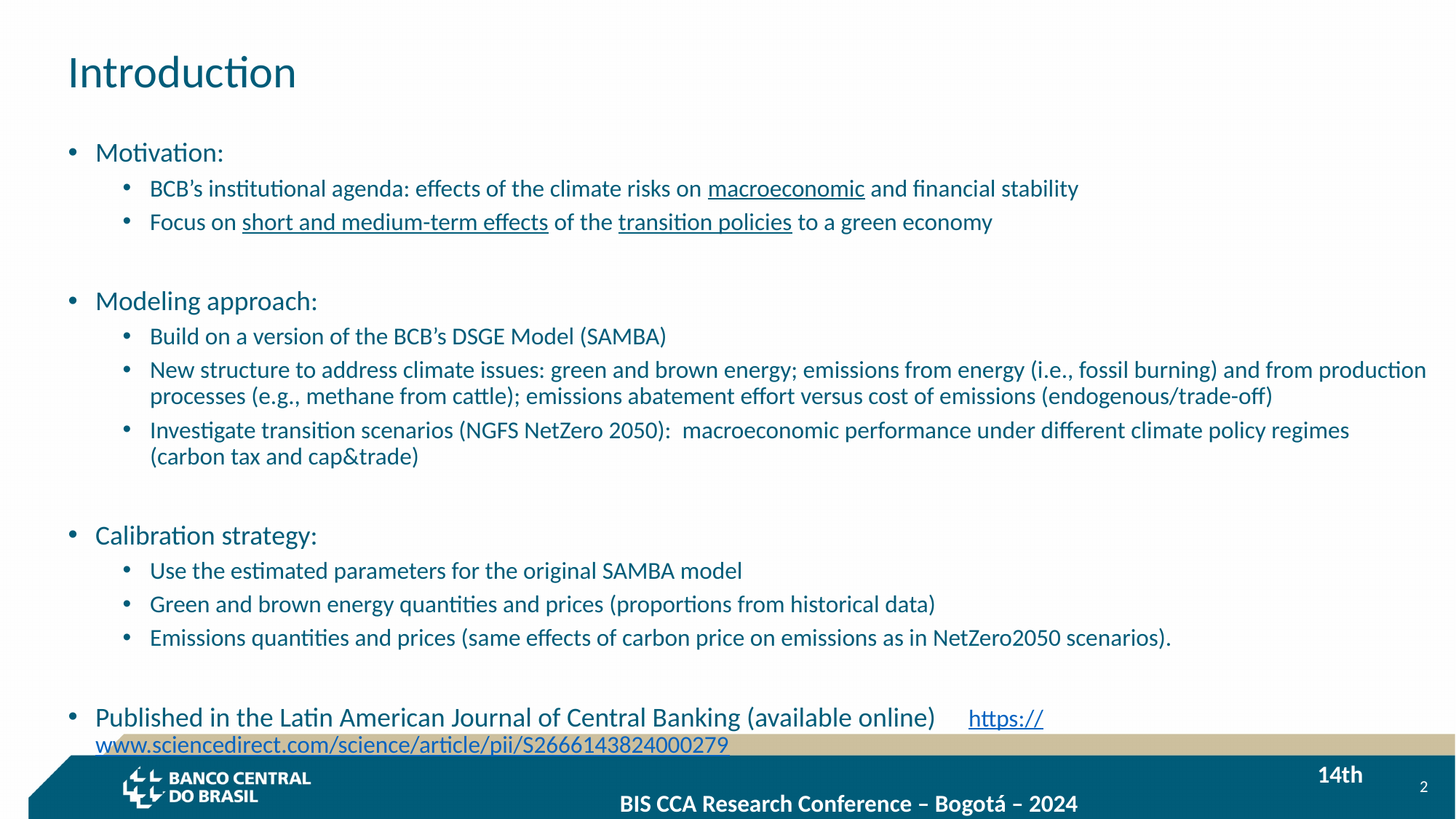

# Introduction
Motivation:
BCB’s institutional agenda: effects of the climate risks on macroeconomic and financial stability
Focus on short and medium-term effects of the transition policies to a green economy

Modeling approach:
Build on a version of the BCB’s DSGE Model (SAMBA)
New structure to address climate issues: green and brown energy; emissions from energy (i.e., fossil burning) and from production processes (e.g., methane from cattle); emissions abatement effort versus cost of emissions (endogenous/trade-off)
Investigate transition scenarios (NGFS NetZero 2050):  macroeconomic performance under different climate policy regimes (carbon tax and cap&trade)

Calibration strategy:
Use the estimated parameters for the original SAMBA model
Green and brown energy quantities and prices (proportions from historical data)
Emissions quantities and prices (same effects of carbon price on emissions as in NetZero2050 scenarios).

Published in the Latin American Journal of Central Banking (available online) 	https://www.sciencedirect.com/science/article/pii/S2666143824000279

2
									14th BIS CCA Research Conference – Bogotá – 2024